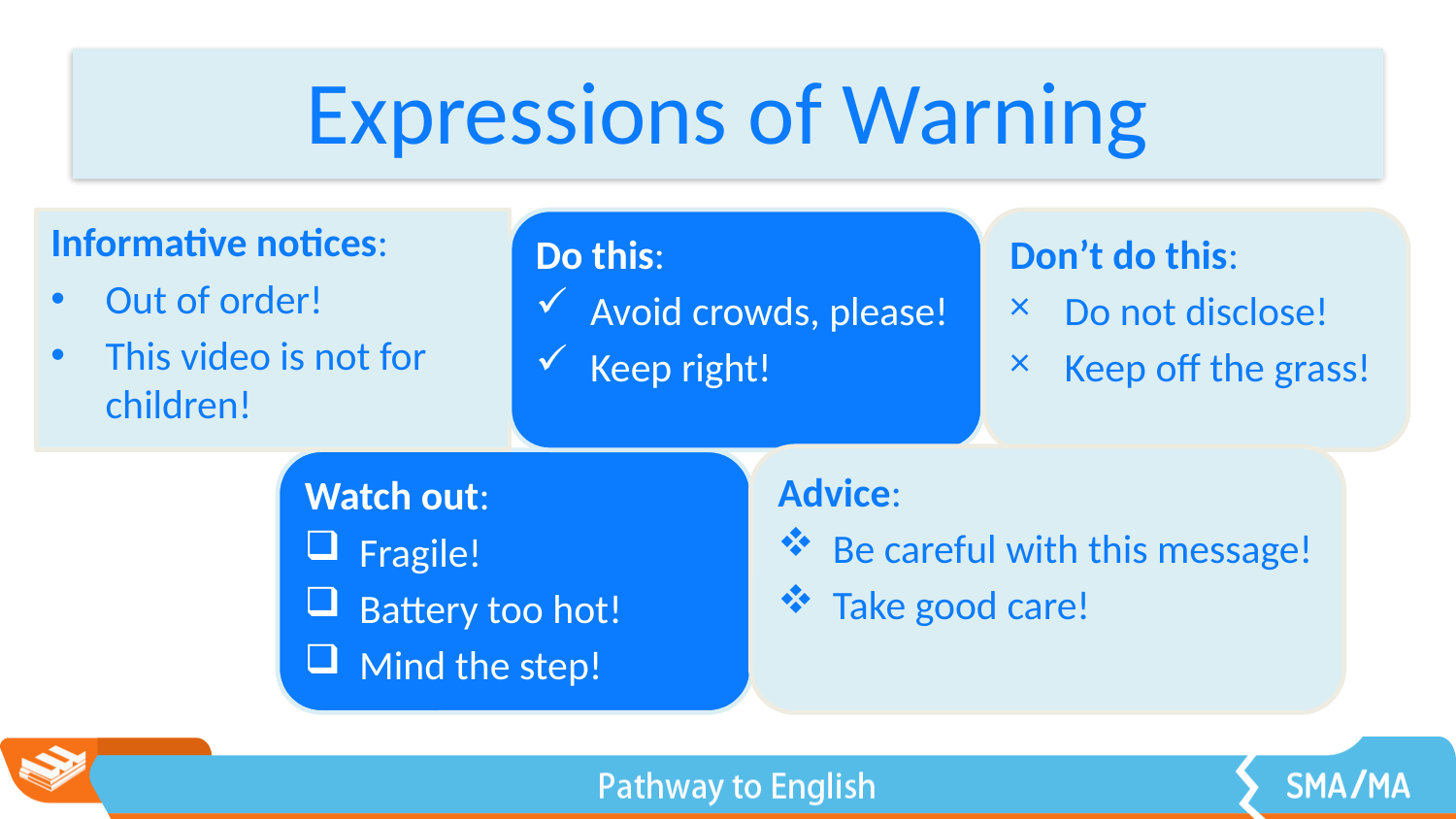

# Expressions of Warning
Don’t do this:
Do not disclose!
Keep off the grass!
Do this:
Avoid crowds, please!
Keep right!

Informative notices:
Out of order!
This video is not for children!
Advice:
Be careful with this message!
Take good care!
Watch out:
Fragile!
Battery too hot!
Mind the step!